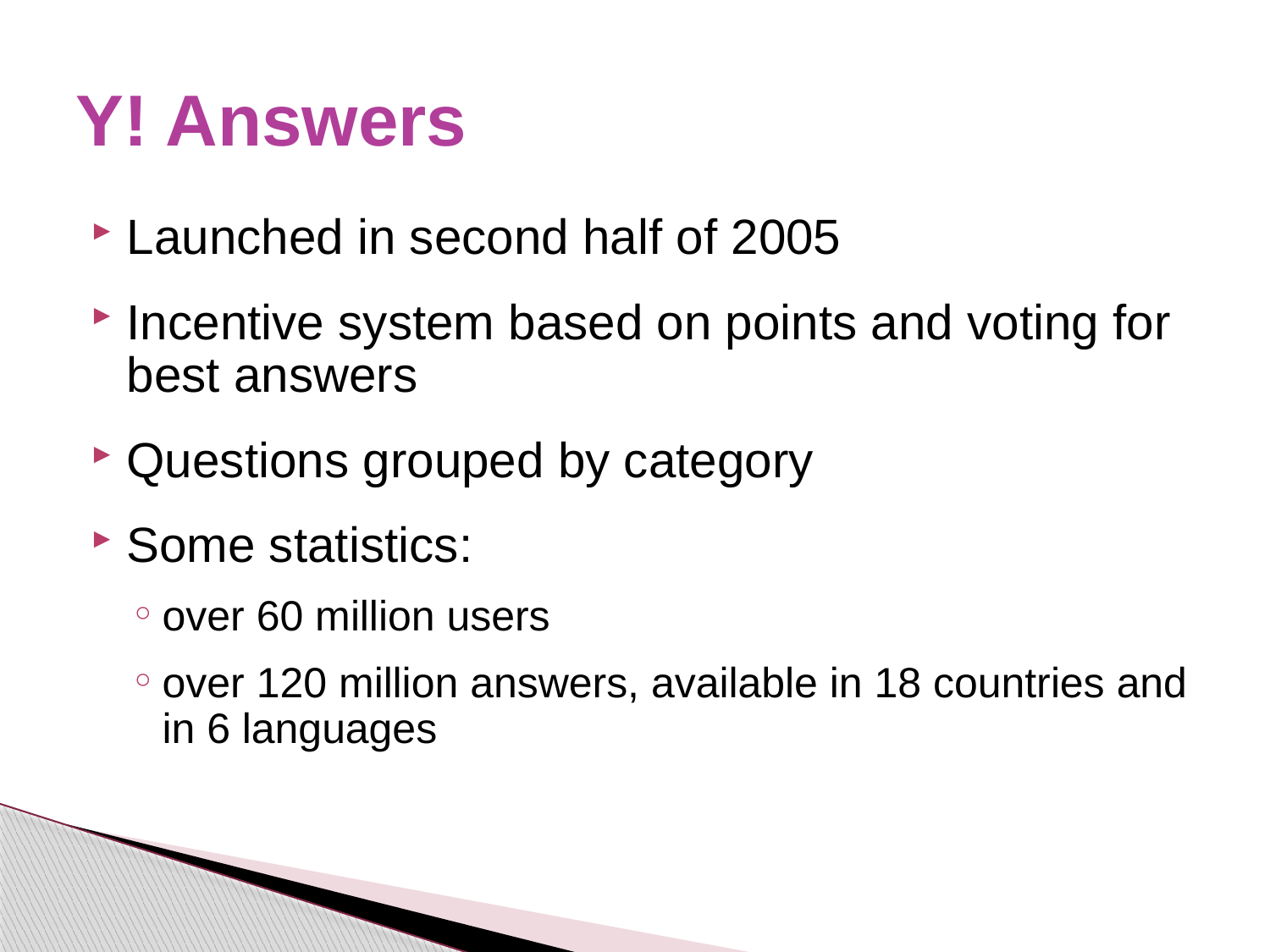

# Y! Answers
Launched in second half of 2005
Incentive system based on points and voting for best answers
Questions grouped by category
Some statistics:
over 60 million users
over 120 million answers, available in 18 countries and in 6 languages